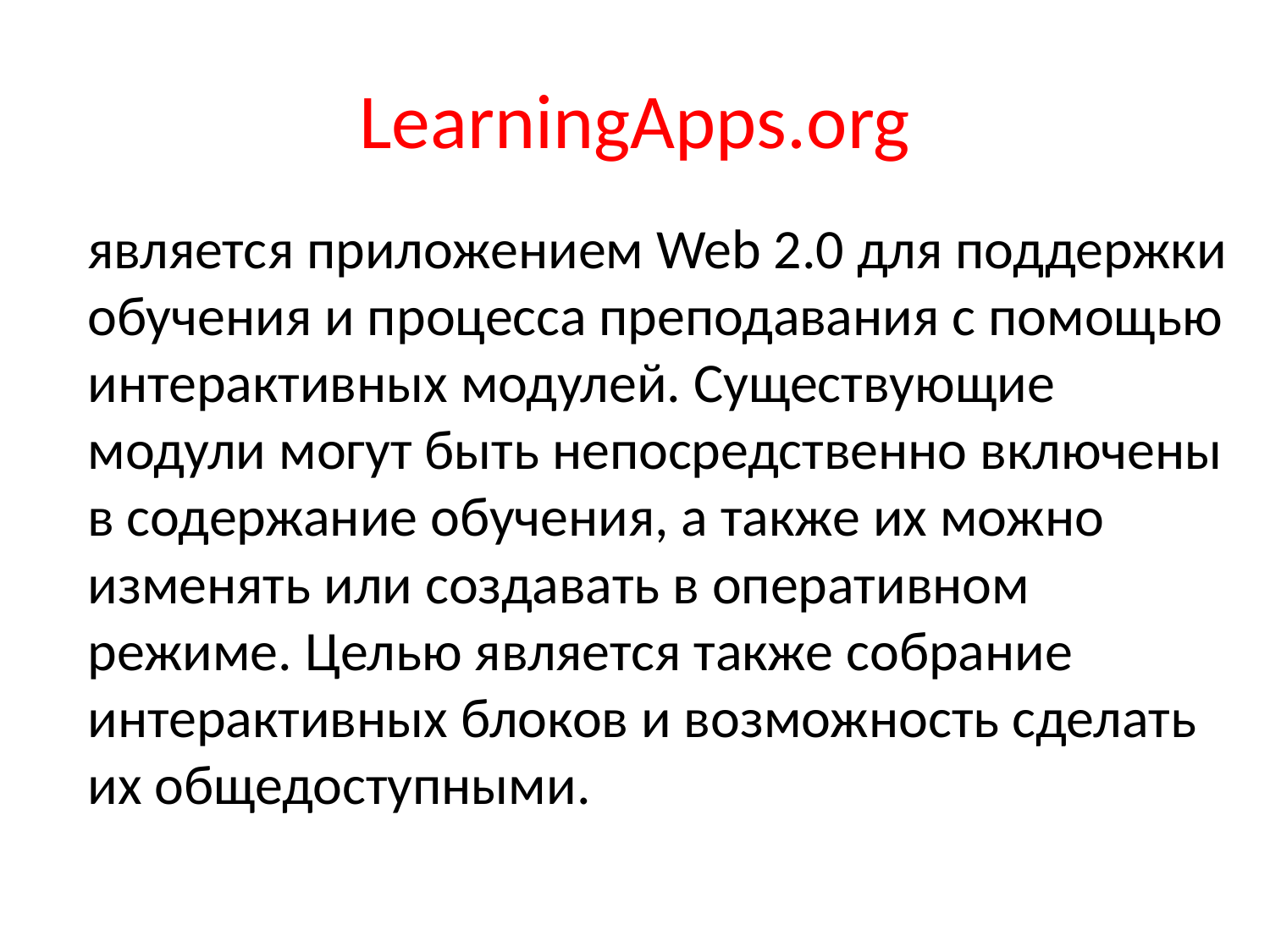

# LearningApps.org
является приложением Web 2.0 для поддержки обучения и процесса преподавания с помощью интерактивных модулей. Существующие модули могут быть непосредственно включены в содержание обучения, а также их можно изменять или создавать в оперативном режиме. Целью является также собрание интерактивных блоков и возможность сделать их общедоступными.